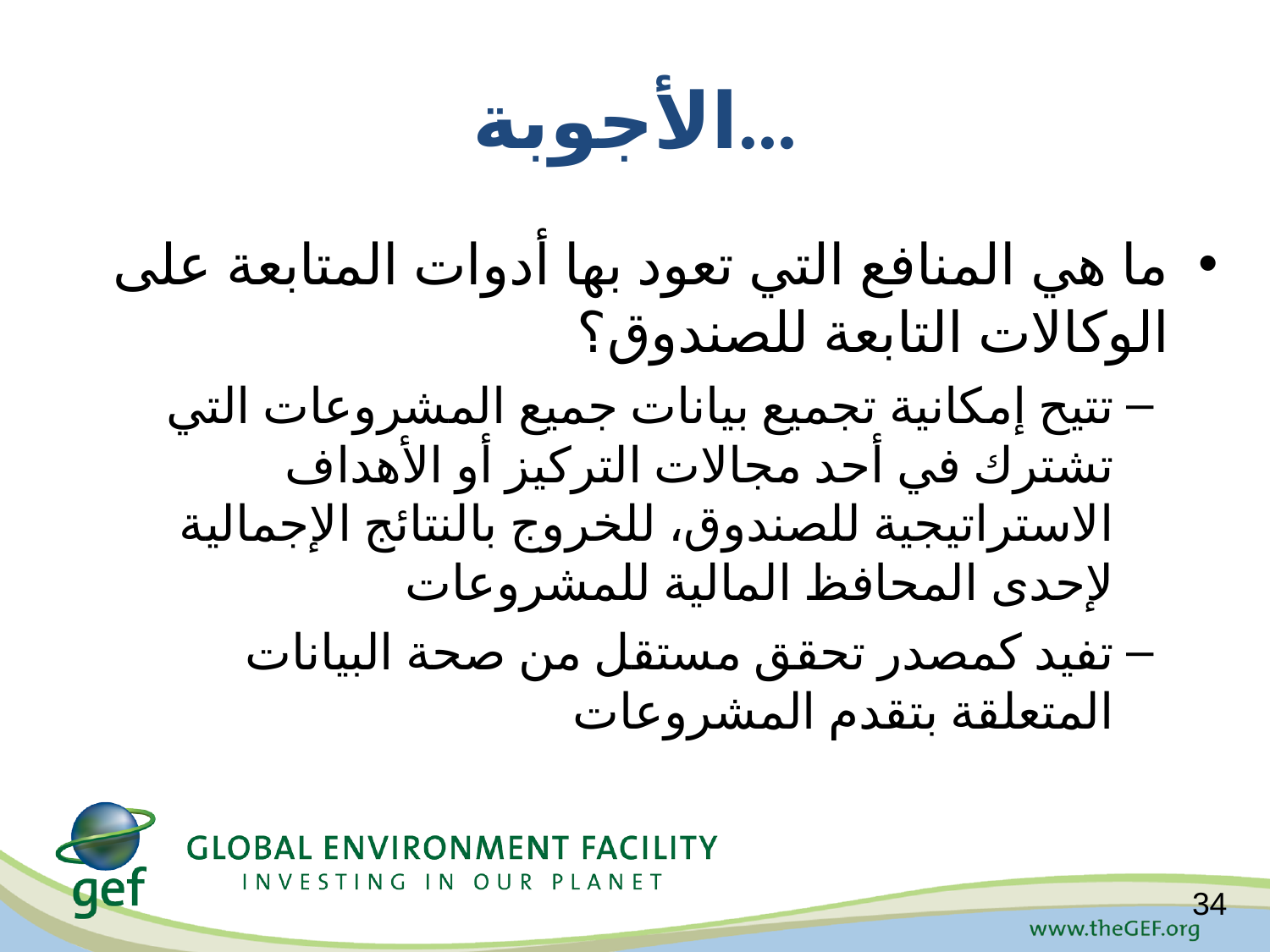

# الأجوبة...
ما هي المنافع التي تعود بها أدوات المتابعة على الوكالات التابعة للصندوق؟
تتيح إمكانية تجميع بيانات جميع المشروعات التي تشترك في أحد مجالات التركيز أو الأهداف الاستراتيجية للصندوق، للخروج بالنتائج الإجمالية لإحدى المحافظ المالية للمشروعات
تفيد كمصدر تحقق مستقل من صحة البيانات المتعلقة بتقدم المشروعات
34